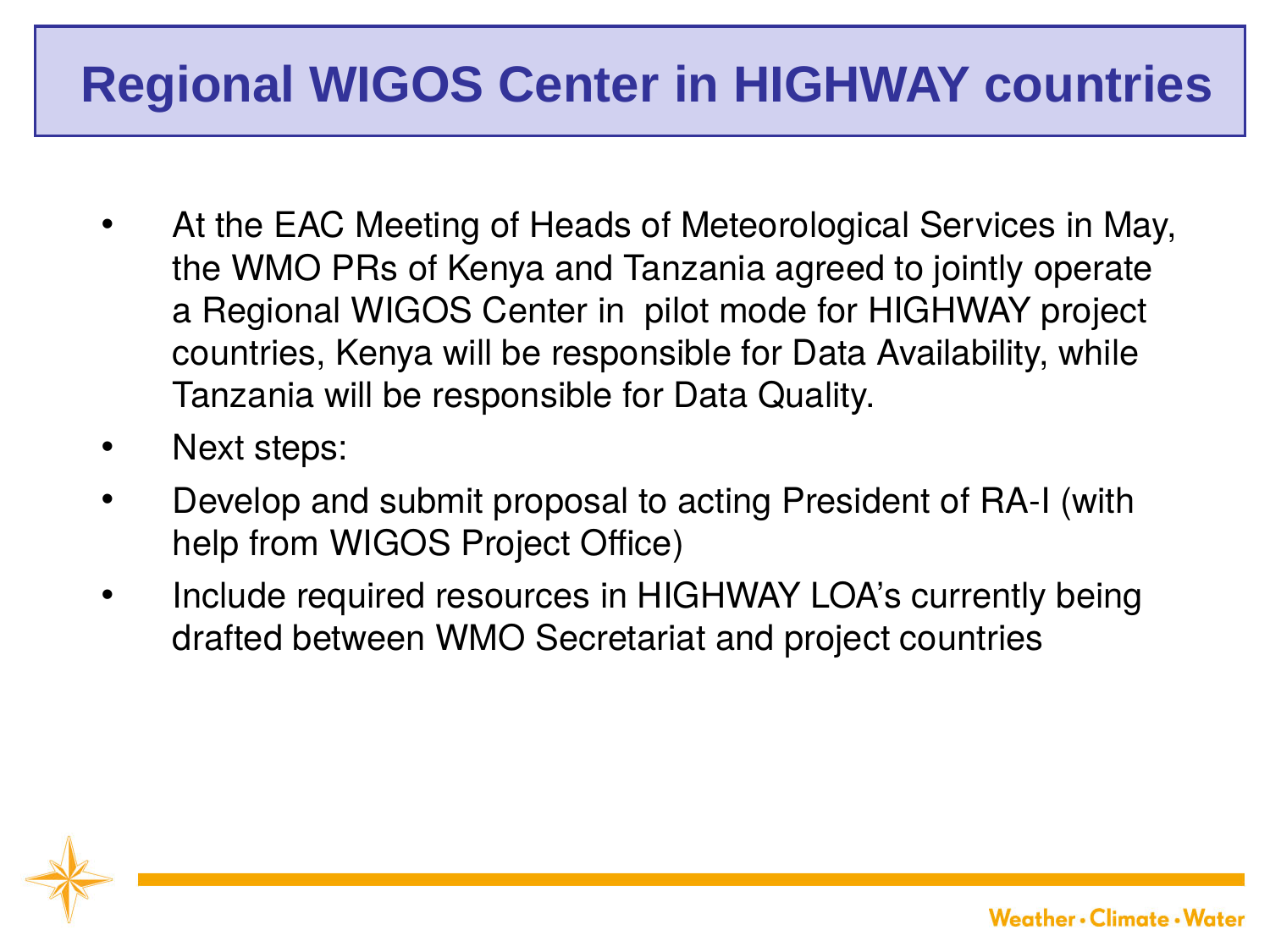

# Regional WIGOS Center in HIGHWAY countries
At the EAC Meeting of Heads of Meteorological Services in May, the WMO PRs of Kenya and Tanzania agreed to jointly operate a Regional WIGOS Center in  pilot mode for HIGHWAY project countries, Kenya will be responsible for Data Availability, while Tanzania will be responsible for Data Quality.
Next steps:
Develop and submit proposal to acting President of RA-I (with help from WIGOS Project Office)
Include required resources in HIGHWAY LOA’s currently being drafted between WMO Secretariat and project countries